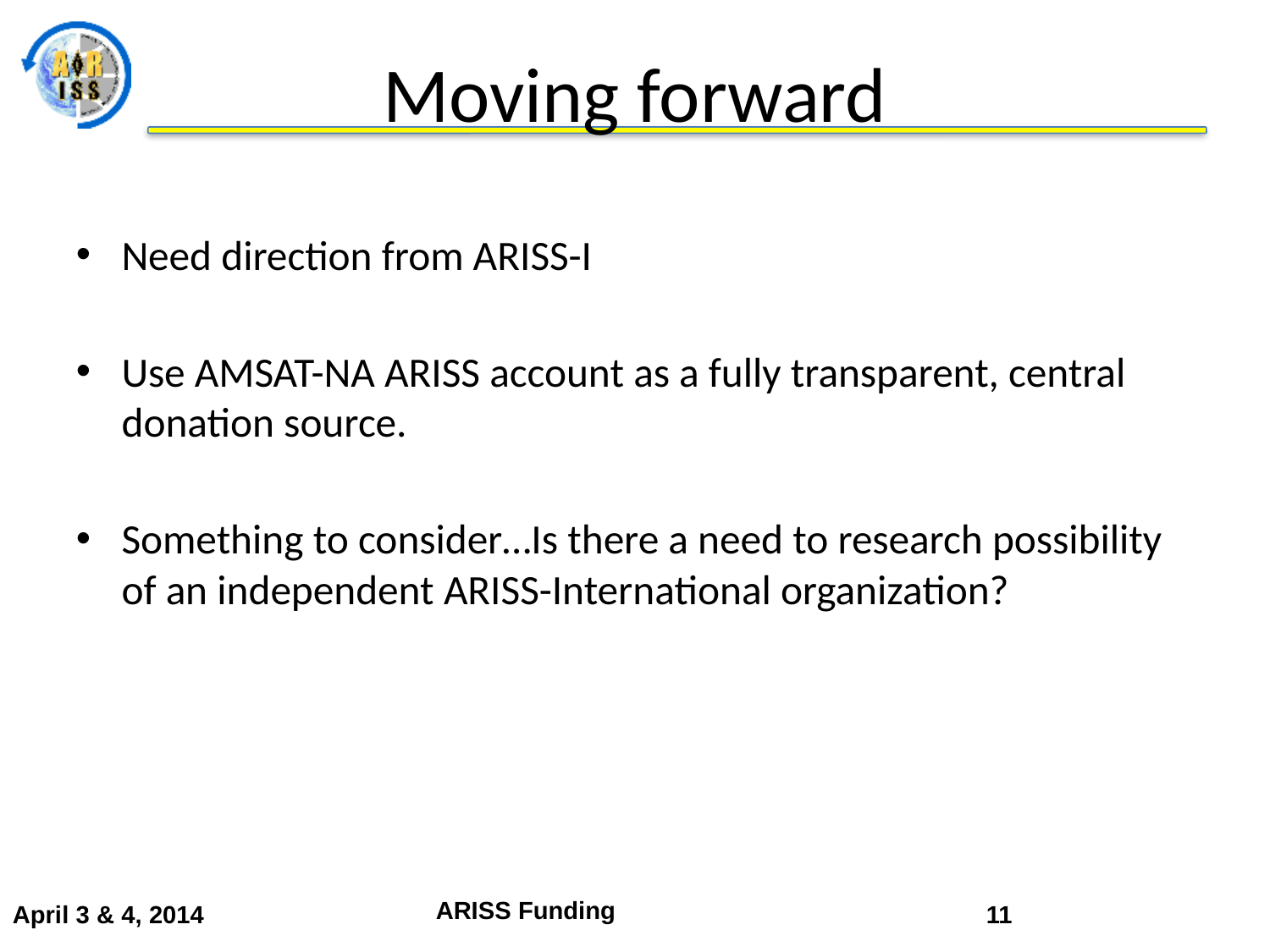

# Moving forward
Need direction from ARISS-I

Use AMSAT-NA ARISS account as a fully transparent, central donation source.

Something to consider…Is there a need to research possibility of an independent ARISS-International organization?

ARISS Funding
April 3 & 4, 2014

11